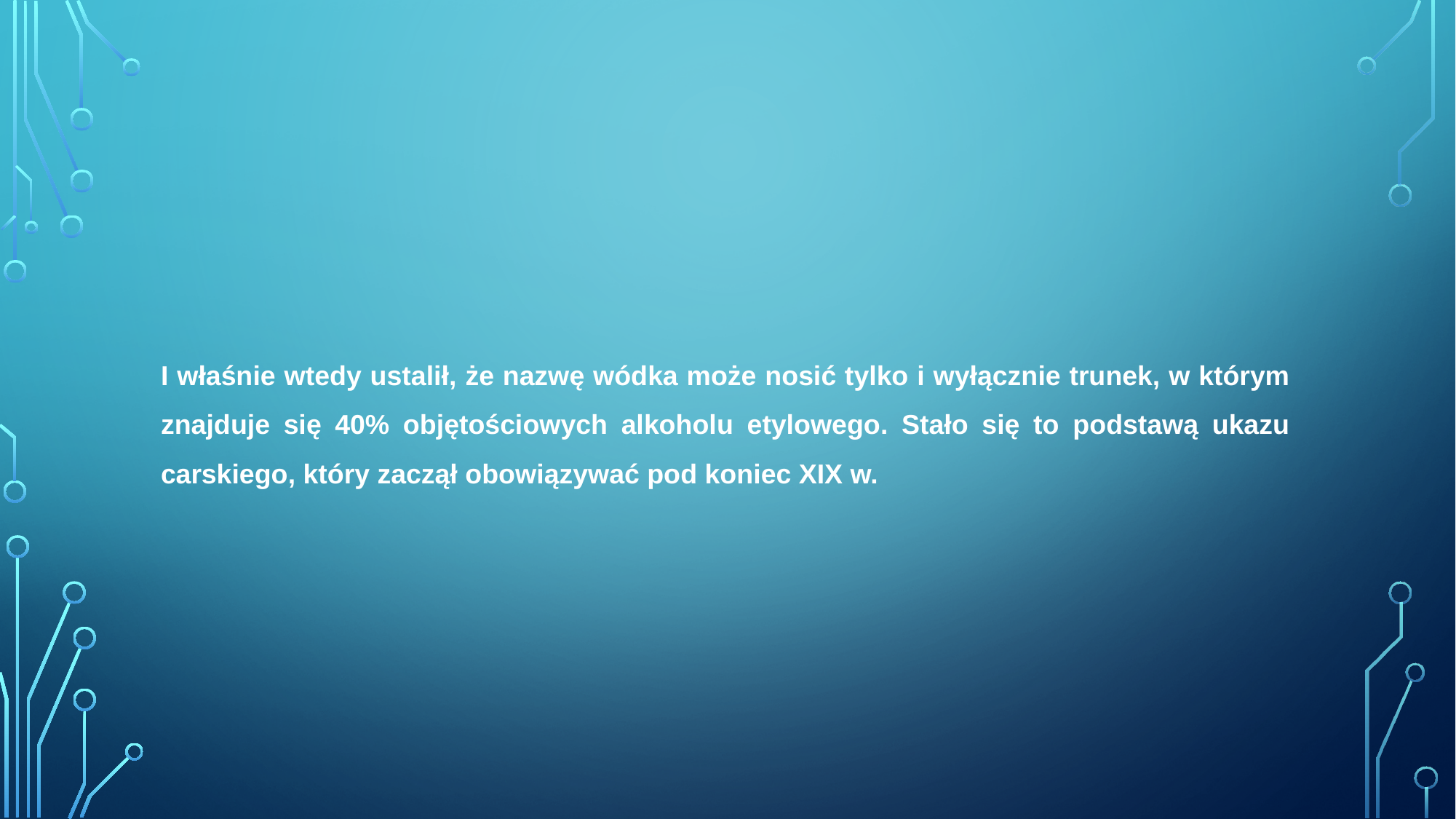

I właśnie wtedy ustalił, że nazwę wódka może nosić tylko i wyłącznie trunek, w którym znajduje się 40% objętościowych alkoholu etylowego. Stało się to podstawą ukazu carskiego, który zaczął obowiązywać pod koniec XIX w.